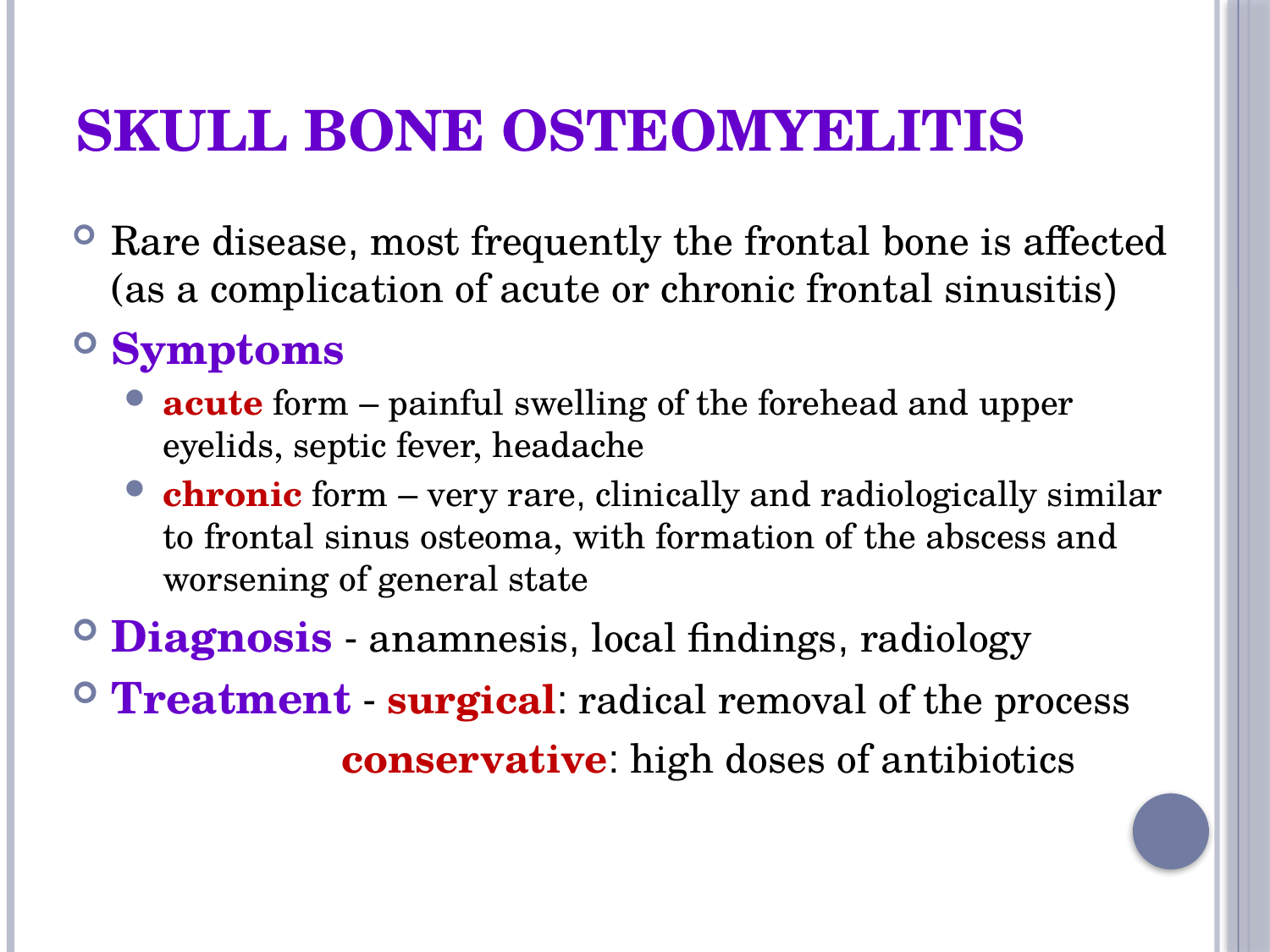

# Skull bone osteomyelitis
Rare disease, most frequently the frontal bone is affected (as a complication of acute or chronic frontal sinusitis)
Symptoms
acute form – painful swelling of the forehead and upper eyelids, septic fever, headache
chronic form – very rare, clinically and radiologically similar to frontal sinus osteoma, with formation of the abscess and worsening of general state
Diagnosis - anamnesis, local findings, radiology
Treatment - surgical: radical removal of the process
                        conservative: high doses of antibiotics